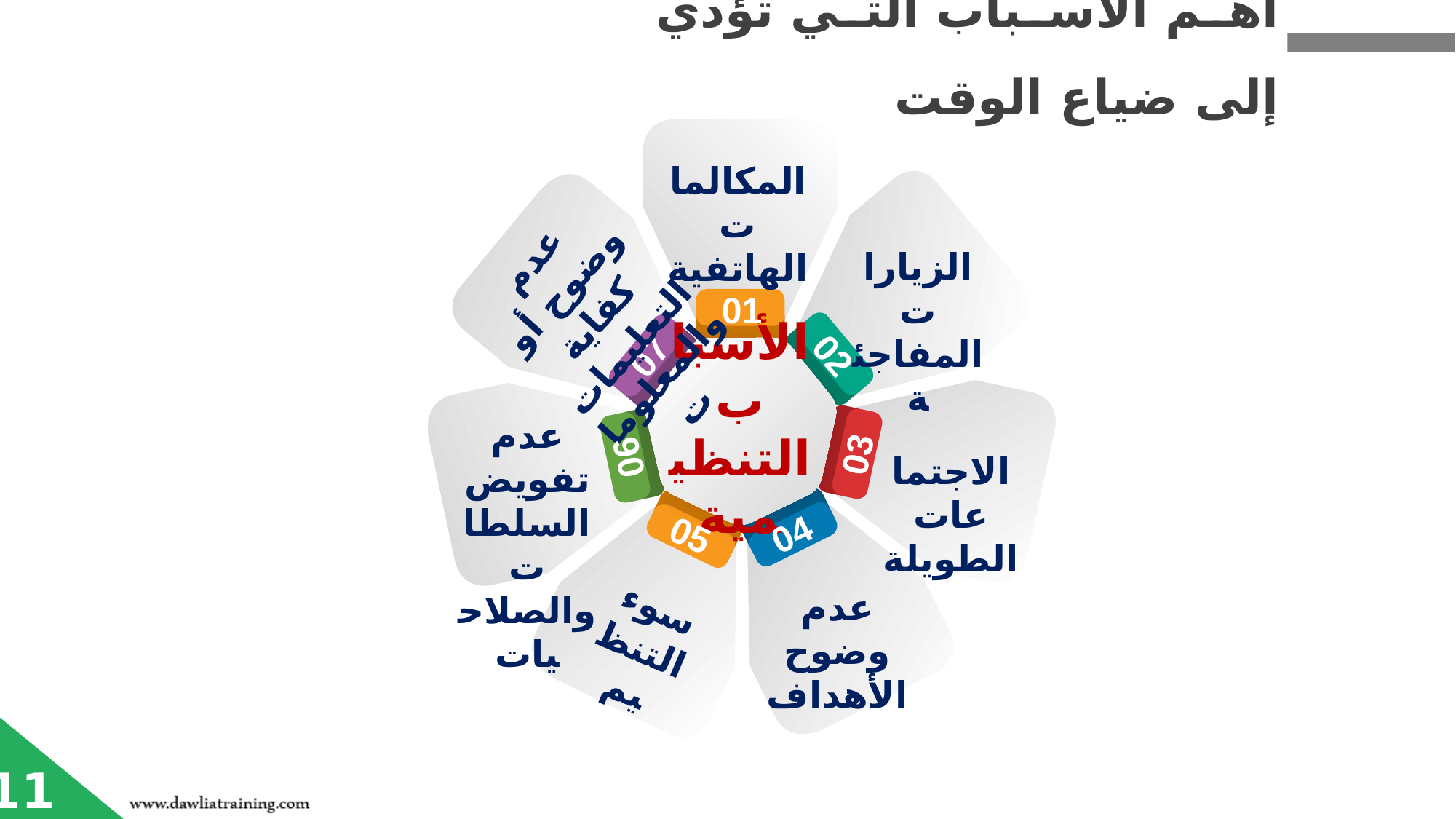

أهم الاسباب التي تؤدي إلى ضياع الوقت

الأسباب التنظيمية

المكالمات الهاتفية
01
عدم وضوح أو كفاية التعليمات والمعلومات
07
الزيارات المفاجئة
02
عدم تفويض السلطات والصلاحيات
06
03
الاجتماعات الطويلة
04
عدم وضوح الأهداف
05
سوء التنظيم
115